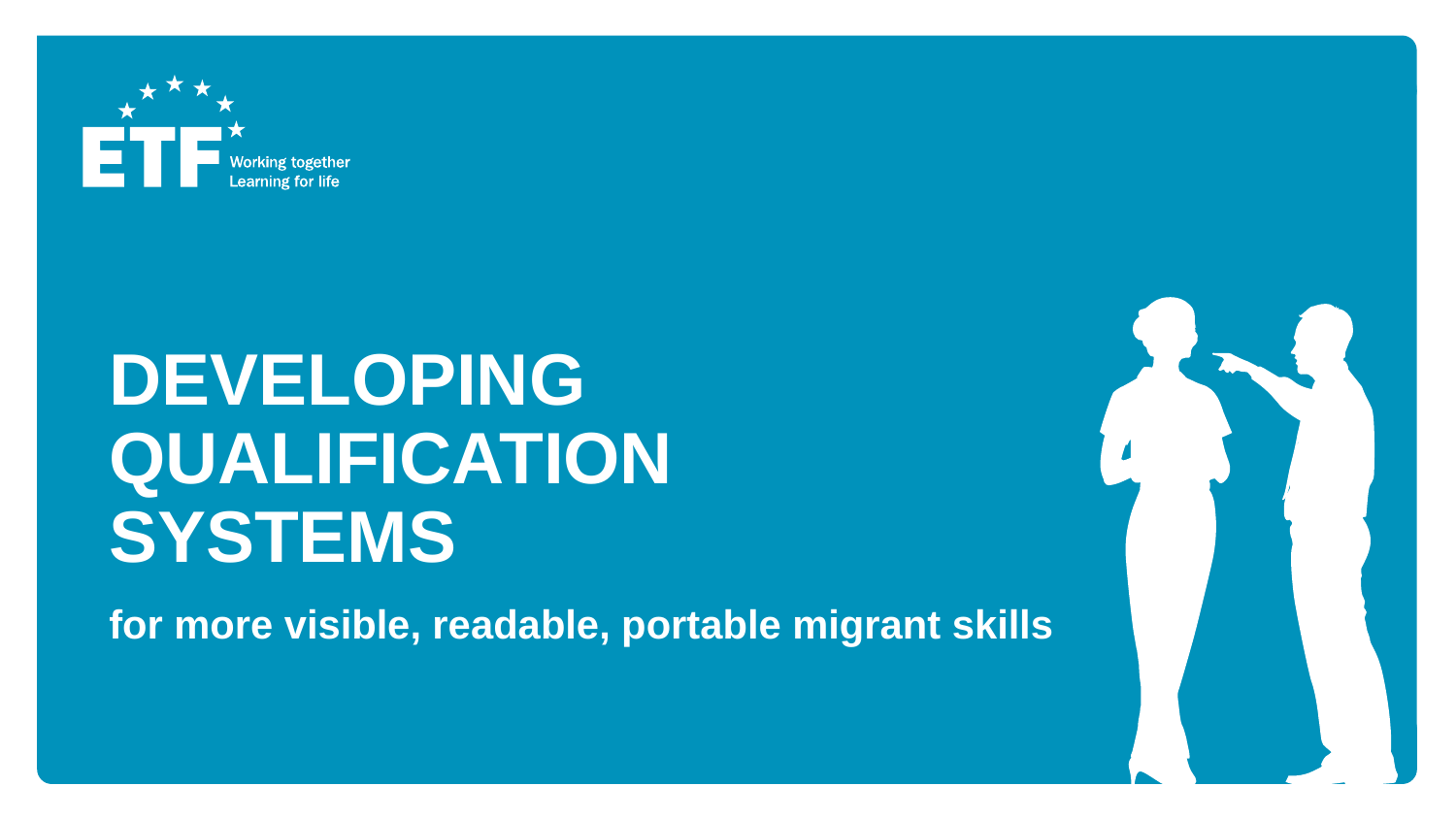

# Developing qualification systems
for more visible, readable, portable migrant skills